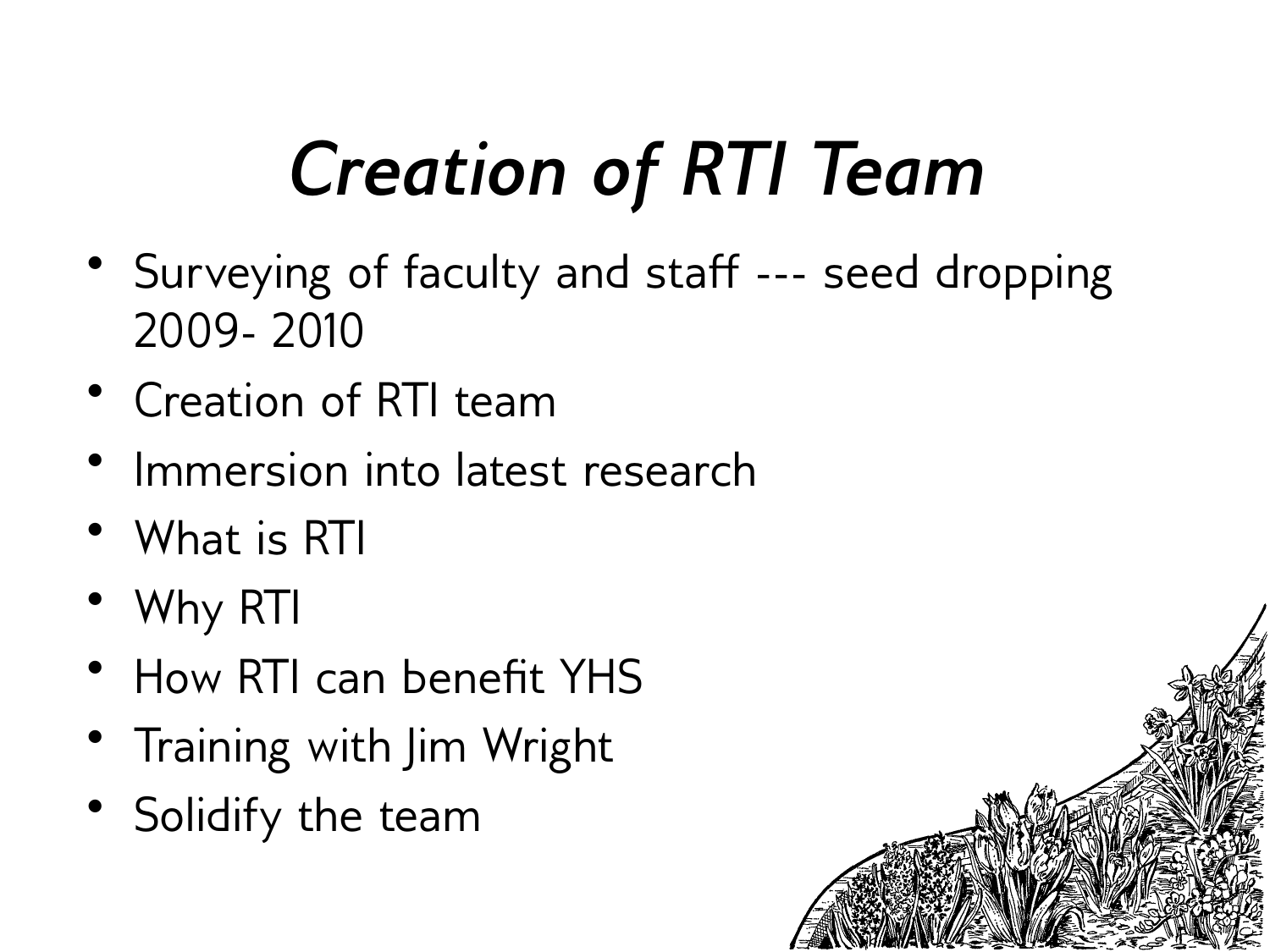

# Creation of RTI Team
Surveying of faculty and staff --- seed dropping 2009- 2010
Creation of RTI team
Immersion into latest research
What is RTI
Why RTI
How RTI can benefit YHS
Training with Jim Wright
Solidify the team